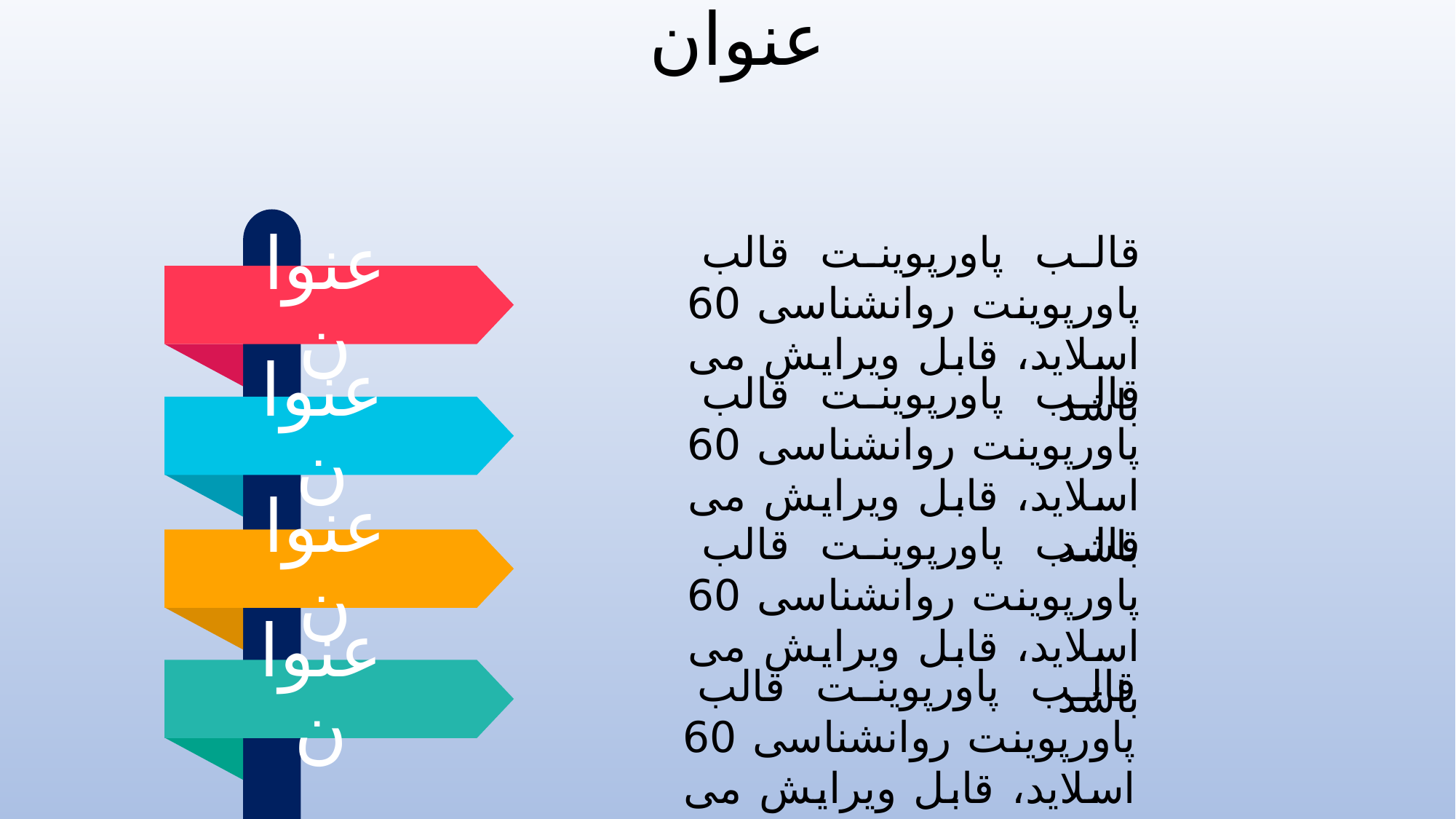

عنوان
قالب پاورپوينت قالب پاورپوینت روانشناسی 60 اسلاید، قابل ویرایش می باشد
عنوان

قالب پاورپوينت قالب پاورپوینت روانشناسی 60 اسلاید، قابل ویرایش می باشد
عنوان

قالب پاورپوينت قالب پاورپوینت روانشناسی 60 اسلاید، قابل ویرایش می باشد
عنوان

عنوان
قالب پاورپوينت قالب پاورپوینت روانشناسی 60 اسلاید، قابل ویرایش می باشد